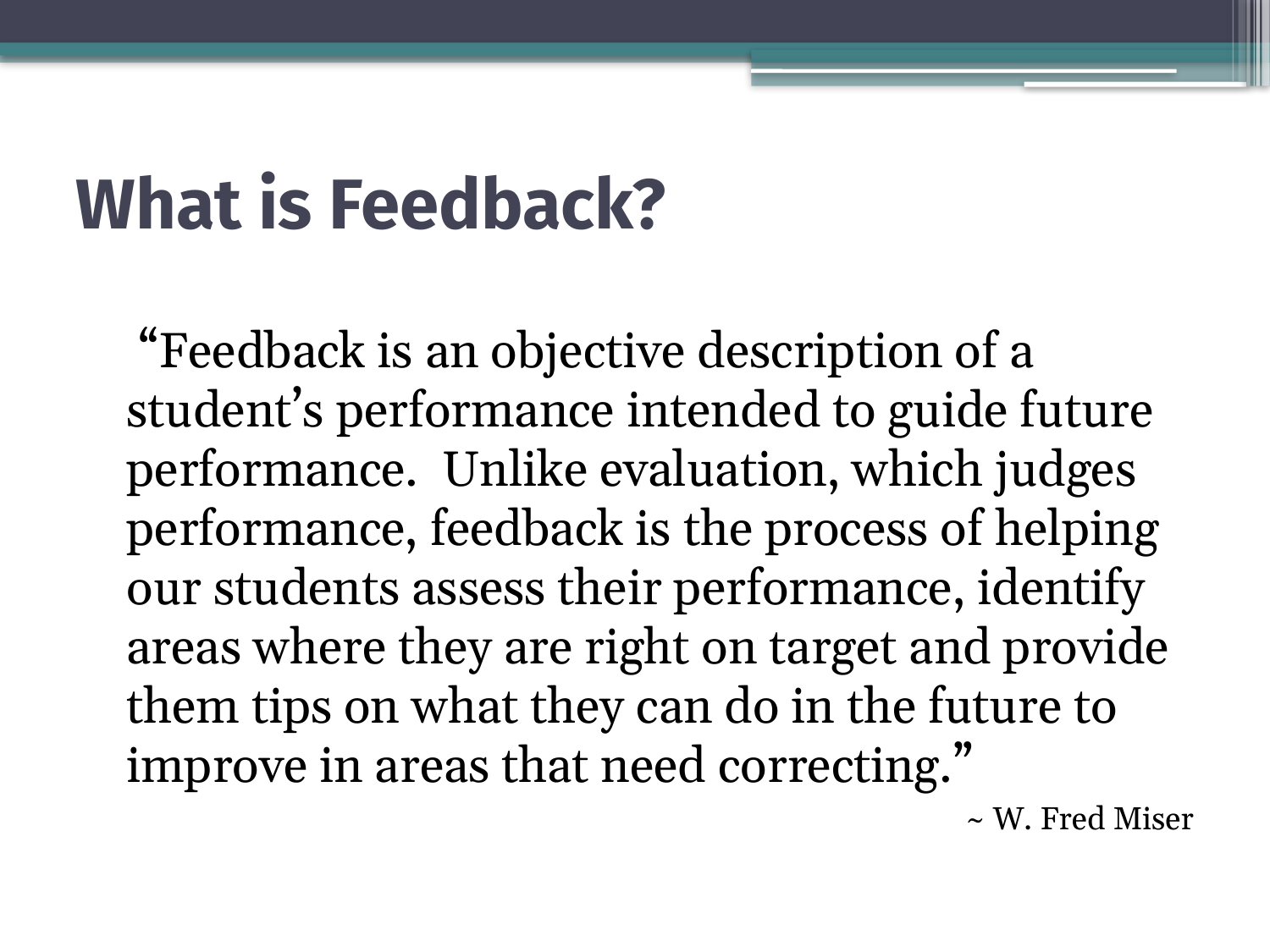

# What is Feedback?
    “Feedback is an objective description of a student’s performance intended to guide future performance.  Unlike evaluation, which judges performance, feedback is the process of helping our students assess their performance, identify areas where they are right on target and provide them tips on what they can do in the future to improve in areas that need correcting.”
~ W. Fred Miser